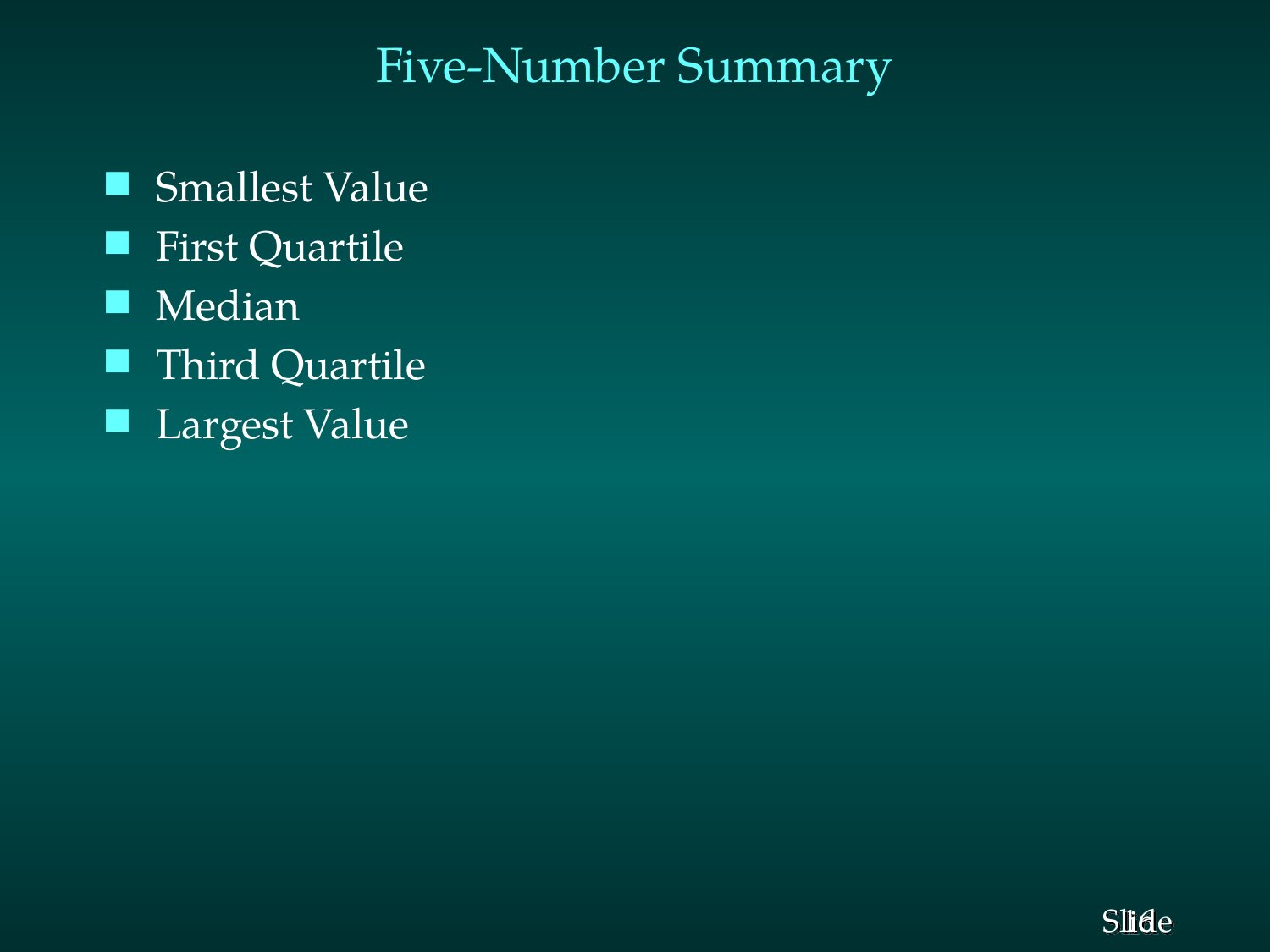

# Five-Number Summary
Smallest Value
First Quartile
Median
Third Quartile
Largest Value